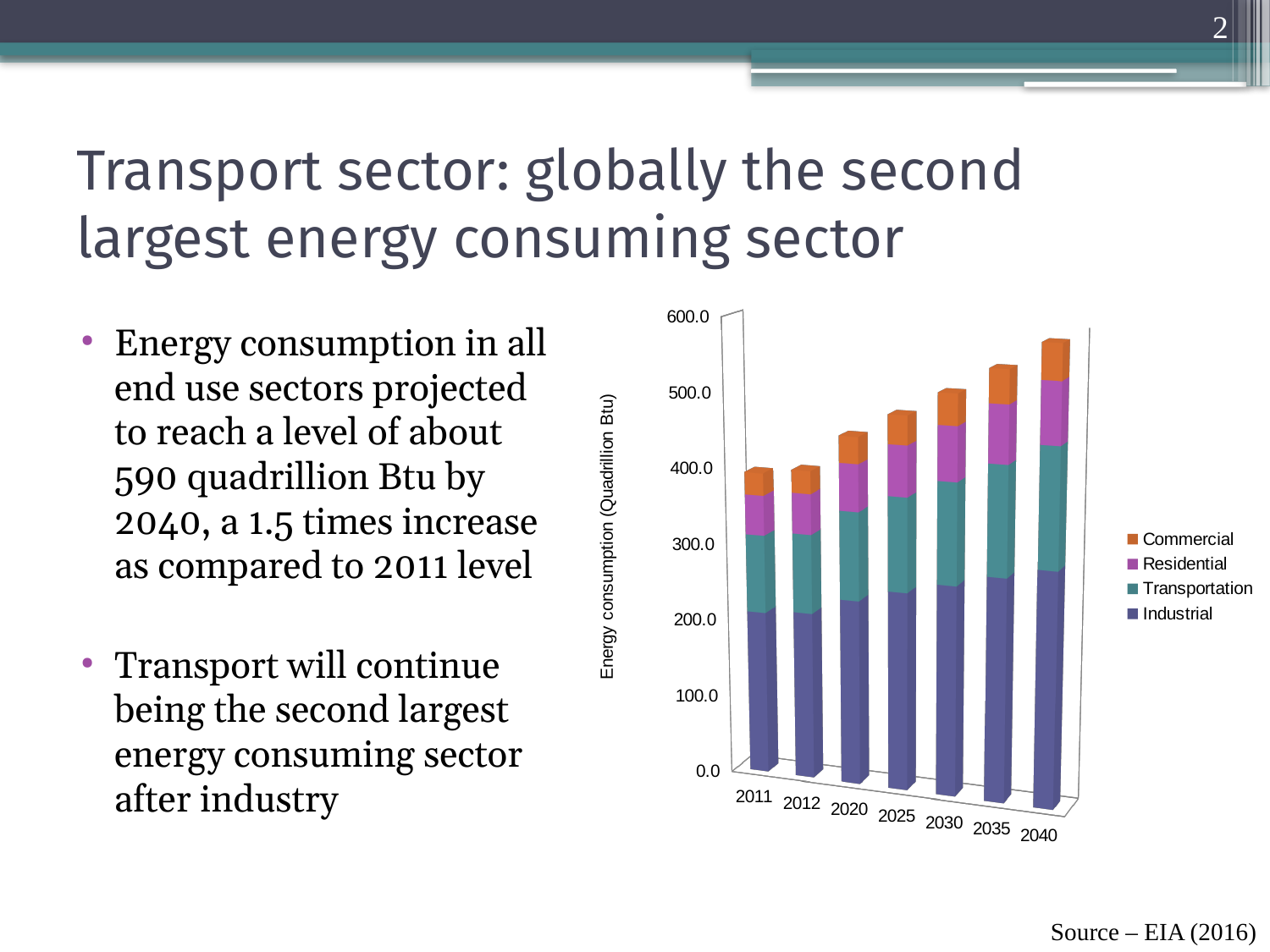

2
# Transport sector: globally the second largest energy consuming sector

[unsupported chart]

Energy consumption in all end use sectors projected to reach a level of about 590 quadrillion Btu by 2040, a 1.5 times increase as compared to 2011 level

Transport will continue being the second largest energy consuming sector after industry
Source – EIA (2016)